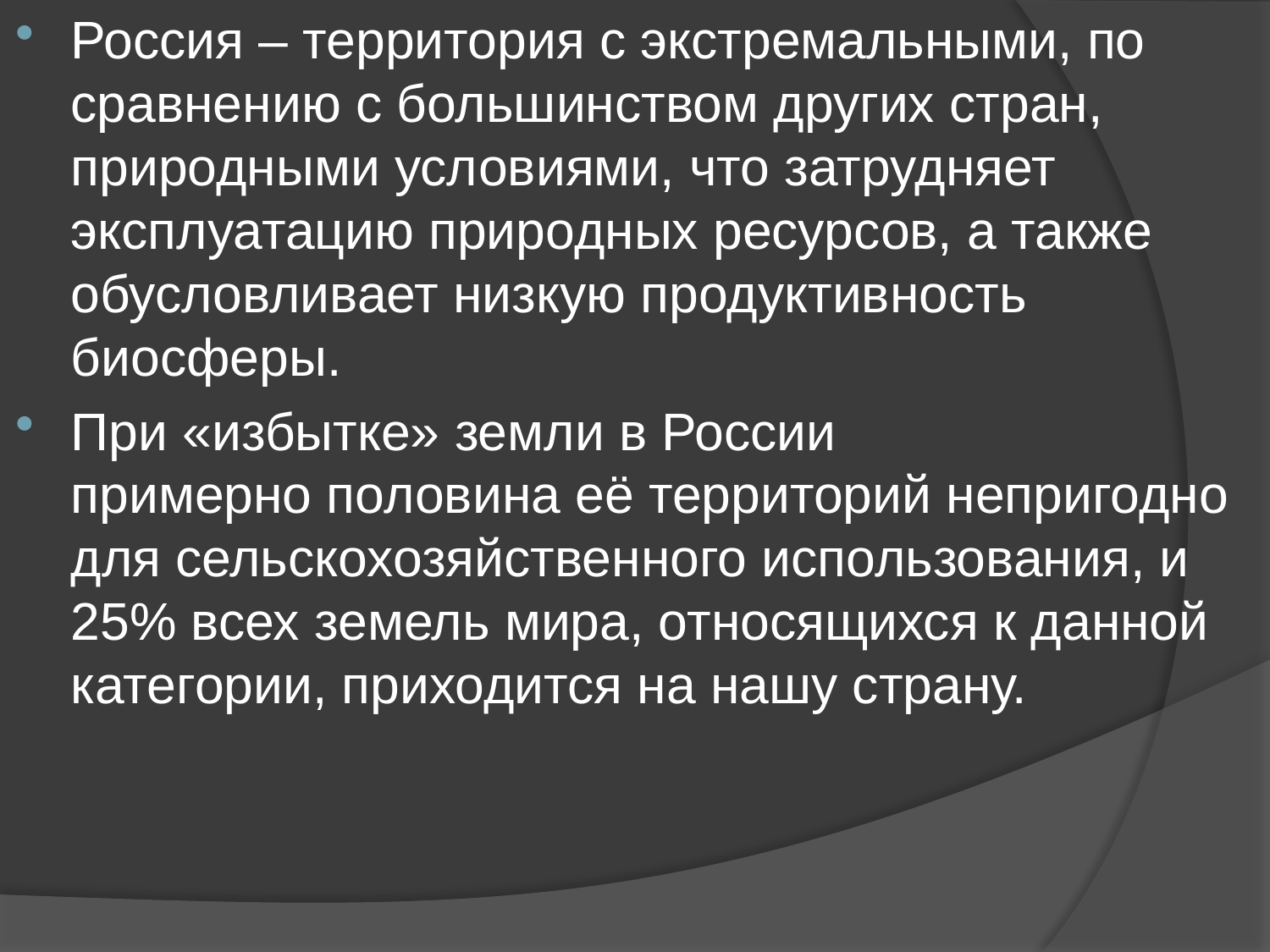

Россия – территория с экстремальными, по сравнению с большинством других стран, природными условиями, что затрудняет эксплуатацию природных ресурсов, а также обусловливает низкую продуктивность биосферы.
При «избытке» земли в России примерно половина её территорий непригодно для сельскохозяйственного использования, и 25% всех земель мира, относящихся к данной категории, приходится на нашу страну.